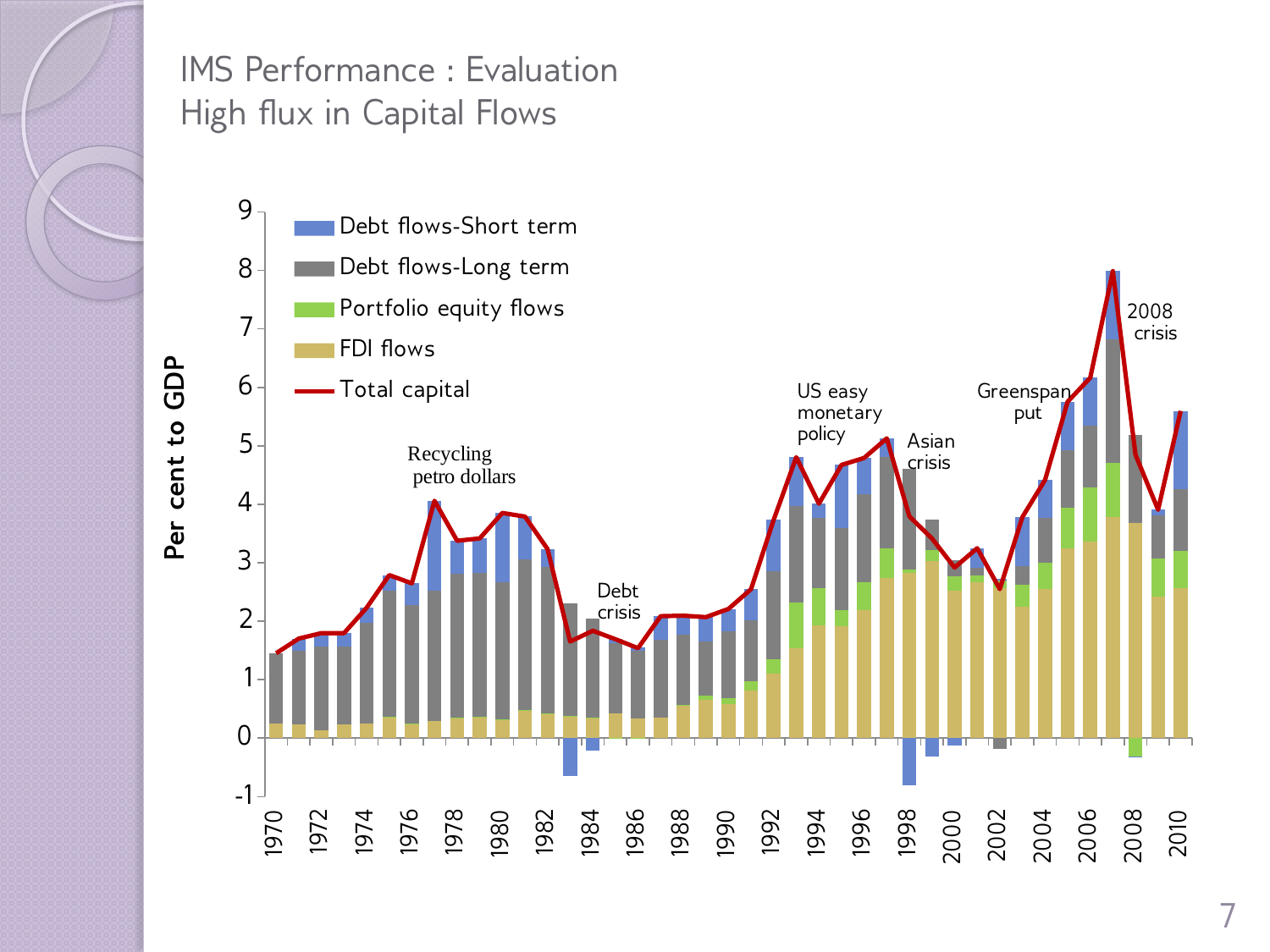

# IMS Performance : Evaluation High flux in Capital Flows

### Chart

| Category | FDI flows | Portfolio equity flows | Debt flows-Long term | Debt flows-Short term | Total capital |
|---|---|---|---|---|---|
| 1970 | 0.254672524175647 | 0.0 | 1.1978560502291298 | 0.0 | 1.4525285744047773 |
| 1971 | 0.23913743553804104 | 0.0 | 1.261211675588202 | 0.2026328797833971 | 1.70298199090964 |
| 1972 | 0.12805868020361927 | 0.0 | 1.440347563319938 | 0.2269596106492505 | 1.795365854172808 |
| 1973 | 0.23748448496528932 | 0.0 | 1.3304701426061842 | 0.2281365794399299 | 1.7960912070114028 |
| 1974 | 0.2501536903452543 | 0.00030713151864685174 | 1.715700758841328 | 0.26357291166710156 | 2.229734492372335 |
| 1975 | 0.36939977172806815 | 0.0005007681738995412 | 2.1594863165609457 | 0.25920395026050363 | 2.7885908067234206 |
| 1976 | 0.25257642665474606 | 0.002729815264628397 | 2.023889348414208 | 0.3683593069944422 | 2.647554897328025 |
| 1977 | 0.28755512275757633 | 8.144697755804118e-05 | 2.2332875852663223 | 1.539096699930692 | 4.060020854932147 |
| 1978 | 0.3546425563791683 | 0.002350061285848541 | 2.4520304856907367 | 0.5662067166973644 | 3.375229820053117 |
| 1979 | 0.36450374635141536 | 0.0009601541177627833 | 2.456632504239316 | 0.5935134243231711 | 3.415609829031661 |
| 1980 | 0.3268152534621779 | 0.002455564119540581 | 2.334427690404878 | 1.187623355826212 | 3.851321863812812 |
| 1981 | 0.48122621124442994 | 0.004181420454114185 | 2.564900262132726 | 0.7394102055697787 | 3.789718099401045 |
| 1982 | 0.42218032351785095 | 0.004010026586616072 | 2.4946853875396338 | 0.31263863106995327 | 3.2335143687140593 |
| 1983 | 0.3694577546698141 | 0.00307142224053426 | 1.929406011946826 | -0.6503927967147978 | 1.6515423921423757 |
| 1984 | 0.34963651730498463 | 0.005569517229954682 | 1.696117510101513 | -0.2155410805989542 | 1.8357824640374953 |
| 1985 | 0.4262076572117018 | -0.0028577946003503856 | 1.200730956900543 | 0.06745779806306126 | 1.6915386175749545 |
| 1986 | 0.33311577168481626 | -0.01584521801675346 | 1.1588773114077628 | 0.06268304225787914 | 1.538830907333704 |
| 1987 | 0.3485367507511728 | -8.525893024613399e-05 | 1.3264683446332333 | 0.41058859475594933 | 2.0855084312101067 |
| 1988 | 0.5625411537017675 | 0.01225745891202596 | 1.1937782465180786 | 0.32586247700603244 | 2.0944393361379046 |
| 1989 | 0.6592914438247921 | 0.07188615782720663 | 0.9259793649213732 | 0.4125496017208348 | 2.0697065682942055 |
| 1990 | 0.5853838714723352 | 0.09156046569894553 | 1.1491861775775982 | 0.3829669795930565 | 2.209097494341937 |
| 1991 | 0.8193141516625791 | 0.15349326932471374 | 1.042071663927244 | 0.5324001304796977 | 2.5472792153942336 |
| 1992 | 1.1085197823037771 | 0.2403800828089764 | 1.5001863779863047 | 0.8833754571993518 | 3.7324617002984093 |
| 1993 | 1.5412984229650402 | 0.778712584334072 | 1.652451443552384 | 0.8333869221335577 | 4.805849372985048 |
| 1994 | 1.9214691899786318 | 0.6411728071785494 | 1.2006397159065154 | 0.2477014285533856 | 4.0109831416170785 |
| 1995 | 1.9076150078243226 | 0.27754580133890183 | 1.4019549123644701 | 1.086270827427338 | 4.67338654895503 |
| 1996 | 2.1827297883043215 | 0.48466442835430956 | 1.5036869418561265 | 0.6219976709312046 | 4.793078829445954 |
| 1997 | 2.734923488102244 | 0.5104099418046198 | 1.568611695027919 | 0.3142607769083924 | 5.128205901843177 |
| 1998 | 2.822259790084703 | 0.06047148405099443 | 1.7203311217571249 | -0.809208287705854 | 3.7938541081869737 |
| 1999 | 3.0248265886376604 | 0.18821176840791623 | 0.5200016582142931 | -0.31800558980530663 | 3.415034425454558 |
| 2000 | 2.527155824700955 | 0.2376562044529469 | 0.2798985414329611 | -0.1276163668531767 | 2.9170942037336864 |
| 2001 | 2.6710463293880022 | 0.11319890037152695 | 0.13344406392043484 | 0.330508771470502 | 3.2481980651504716 |
| 2002 | 2.559482283064161 | 0.13738321727800337 | -0.1821857451595252 | 0.03315331129485155 | 2.547833066477498 |
| 2003 | 2.244947167123615 | 0.3806227438577057 | 0.31645547494732523 | 0.8406558904655962 | 3.7826812763942392 |
| 2004 | 2.5486943969918205 | 0.44943610497138525 | 0.7739074653657606 | 0.6439841247563454 | 4.416022092085316 |
| 2005 | 3.243841379584728 | 0.6909046106835163 | 0.9858410417248067 | 0.835235676501828 | 5.755822708494881 |
| 2006 | 3.3592827646097985 | 0.9277222819936738 | 1.0561386603202367 | 0.821168339988523 | 6.164312046912228 |
| 2007 | 3.781670639573208 | 0.9255302121017186 | 2.1093375149731632 | 1.1714245064799418 | 7.987962873128035 |
| 2008 | 3.683872012644164 | -0.310157016863952 | 1.499465252610535 | -0.02547388675905482 | 4.847706361631694 |
| 2009 | 2.41840538028996 | 0.6536853434709486 | 0.7461305373464905 | 0.08825654116314417 | 3.906477802270545 |
| 2010 | 2.5578782504742077 | 0.6450286764679193 | 1.0593081720637423 | 1.3356006693953724 | 5.597815768401235 |
7